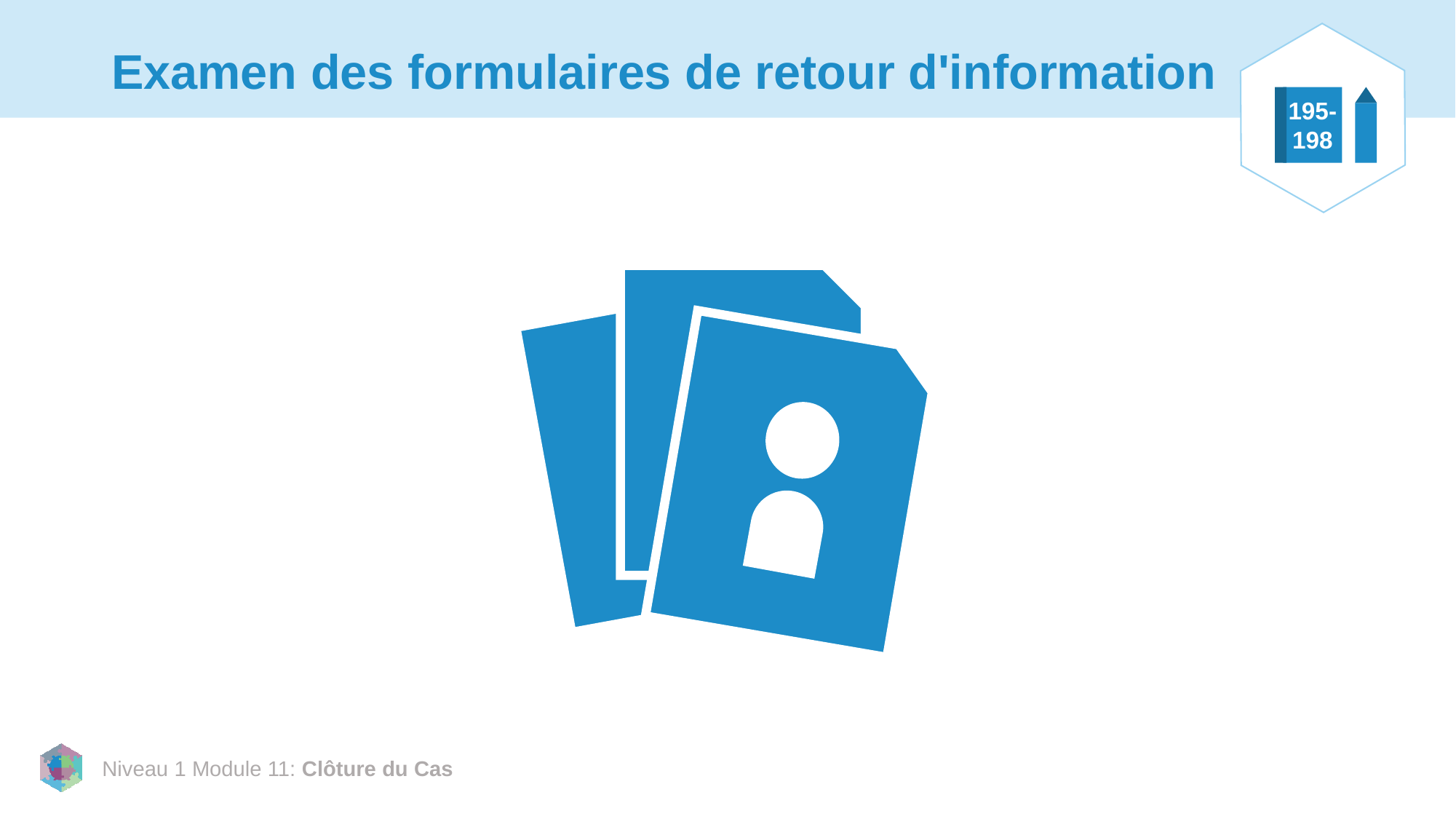

# Examen des formulaires de retour d'information

195-
198